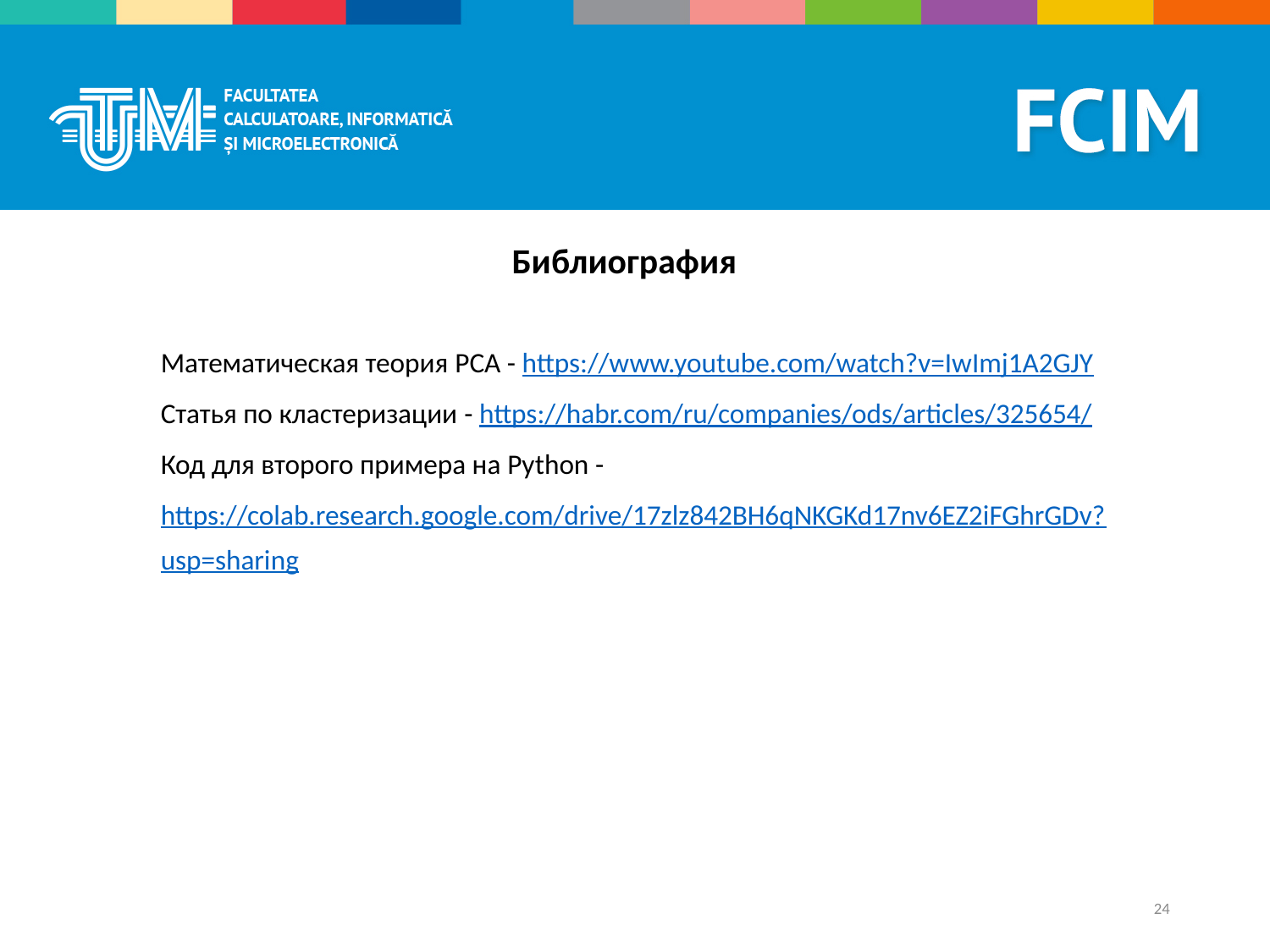

Библиография
Математическая теория PCA - https://www.youtube.com/watch?v=IwImj1A2GJY
Статья по кластеризации - https://habr.com/ru/companies/ods/articles/325654/
Код для второго примера на Python - https://colab.research.google.com/drive/17zlz842BH6qNKGKd17nv6EZ2iFGhrGDv?usp=sharing

24